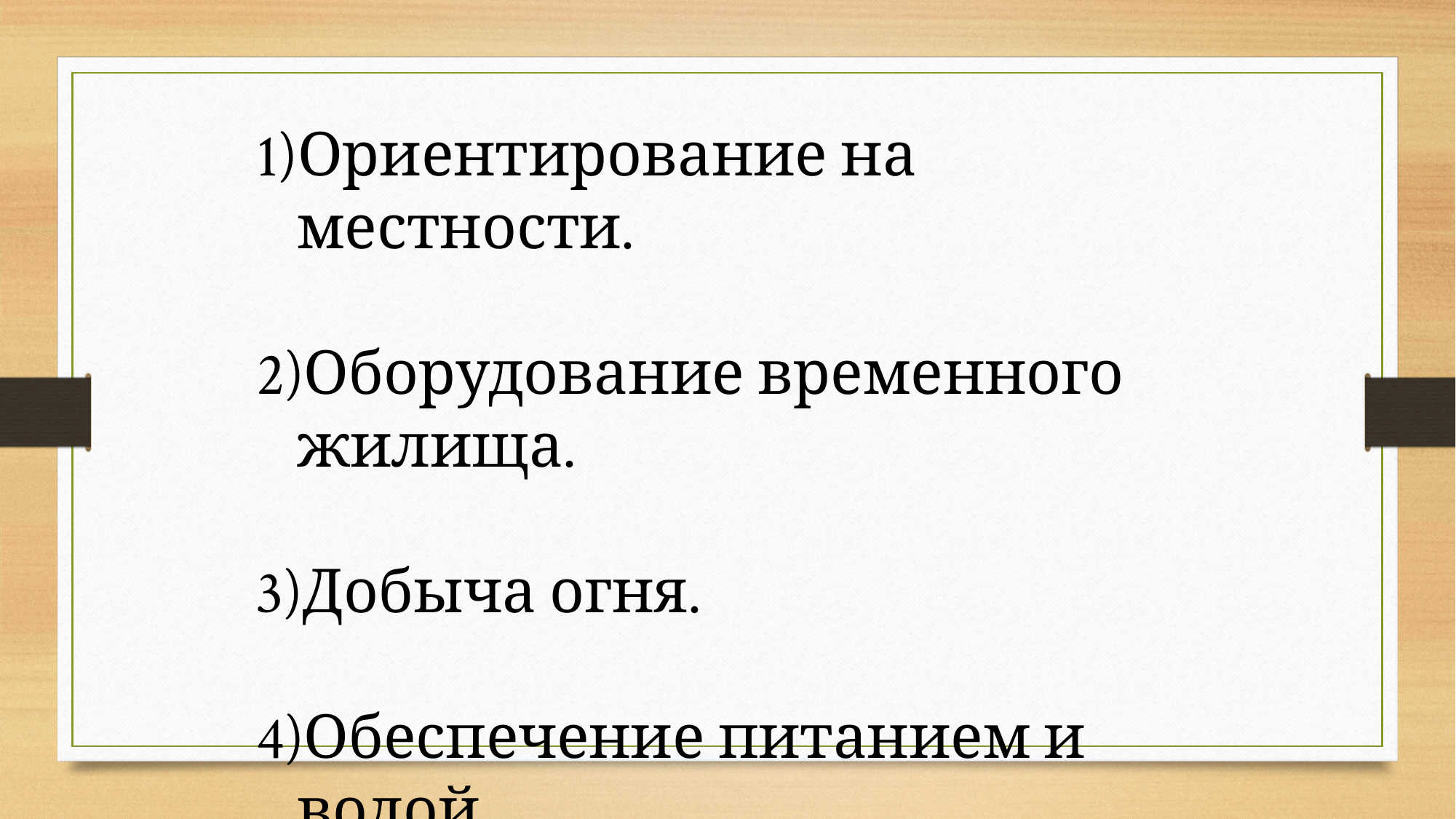

Ориентирование на местности.

Оборудование временного жилища.

Добыча огня.

Обеспечение питанием и водой.